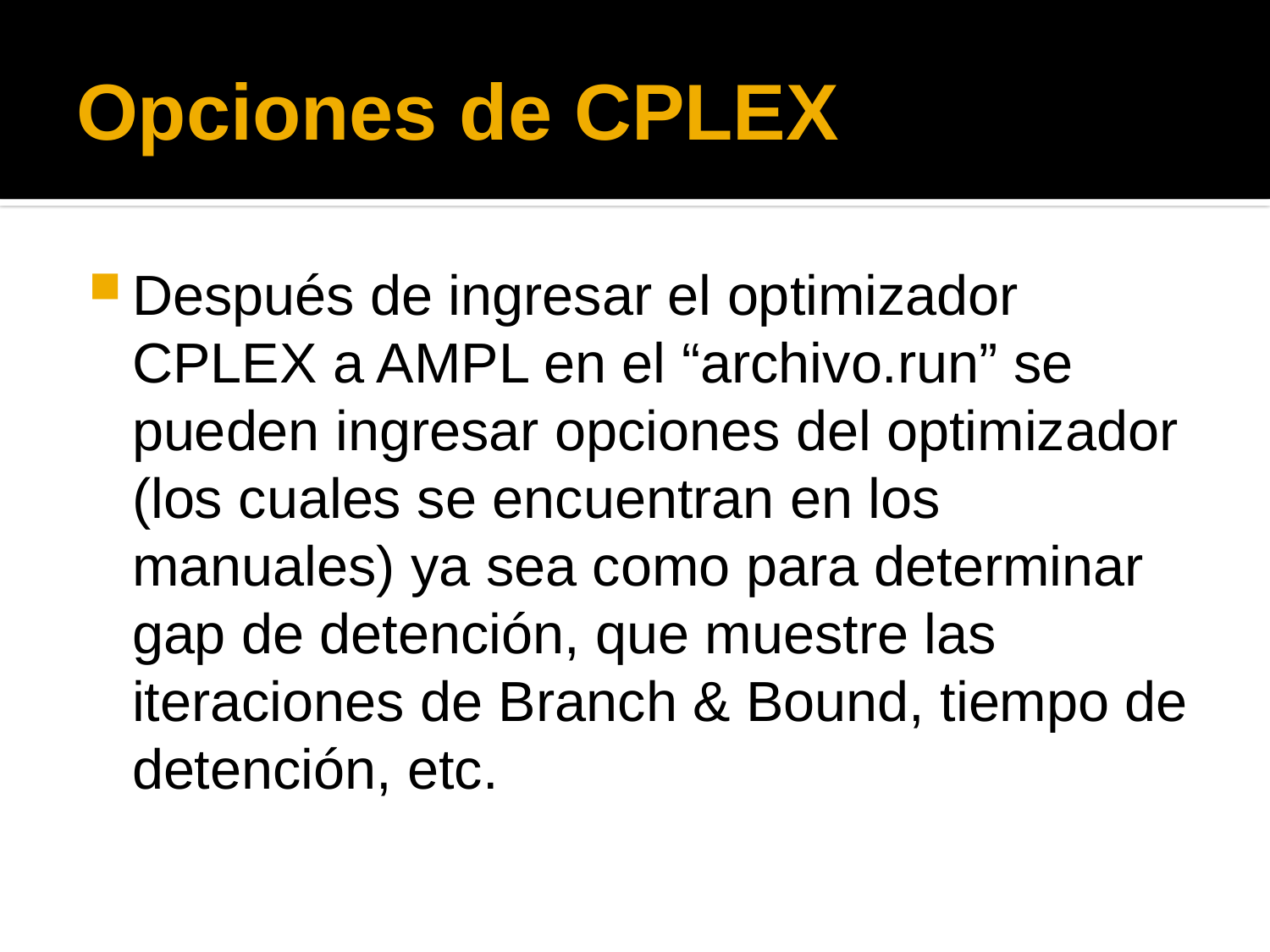

# Opciones de CPLEX
Después de ingresar el optimizador CPLEX a AMPL en el “archivo.run” se pueden ingresar opciones del optimizador (los cuales se encuentran en los manuales) ya sea como para determinar gap de detención, que muestre las iteraciones de Branch & Bound, tiempo de detención, etc.